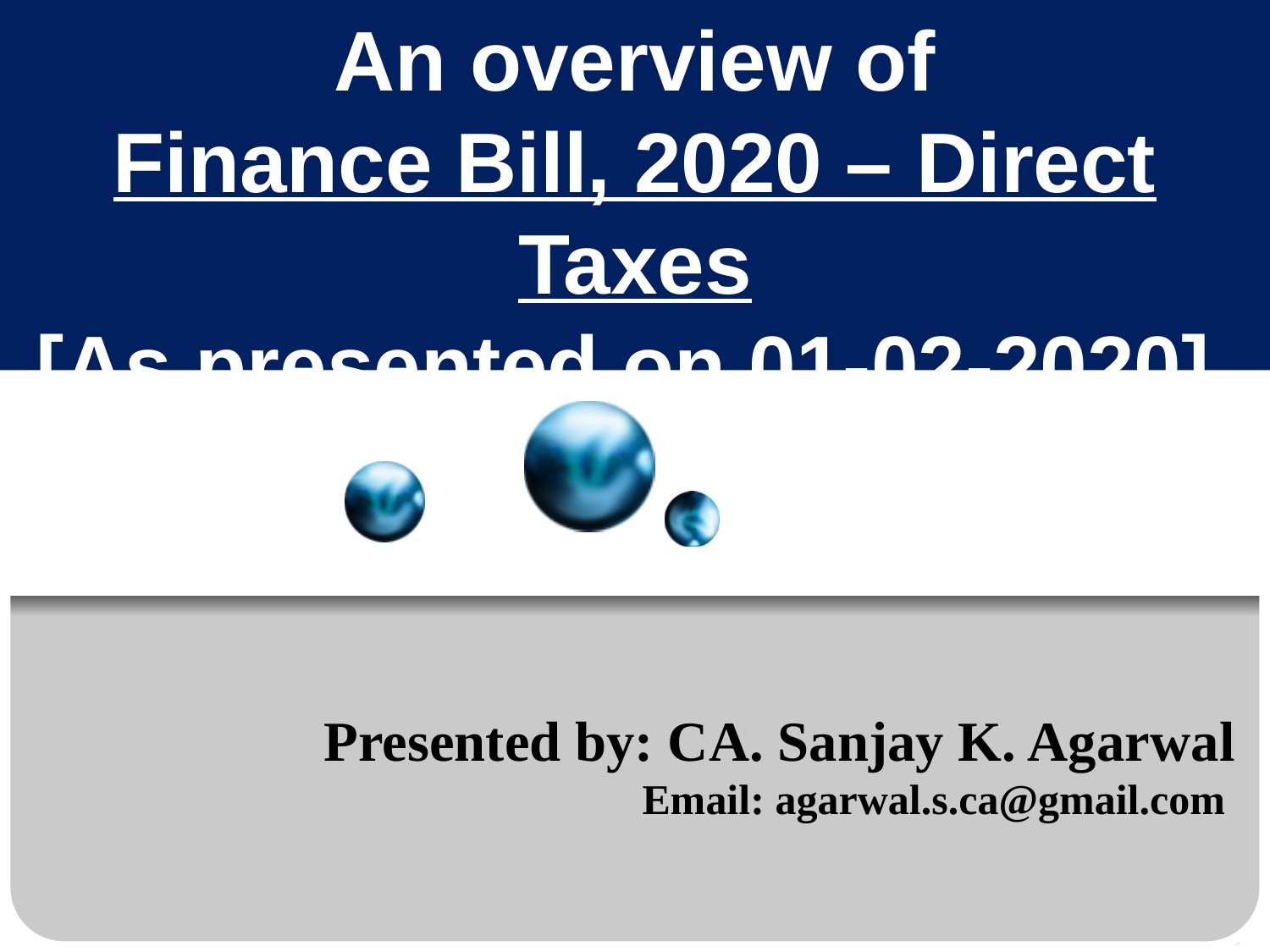

# An overview of Finance Bill, 2020 – Direct Taxes [As presented on 01-02-2020]
Presented by: CA. Sanjay K. Agarwal
Email: agarwal.s.ca@gmail.com